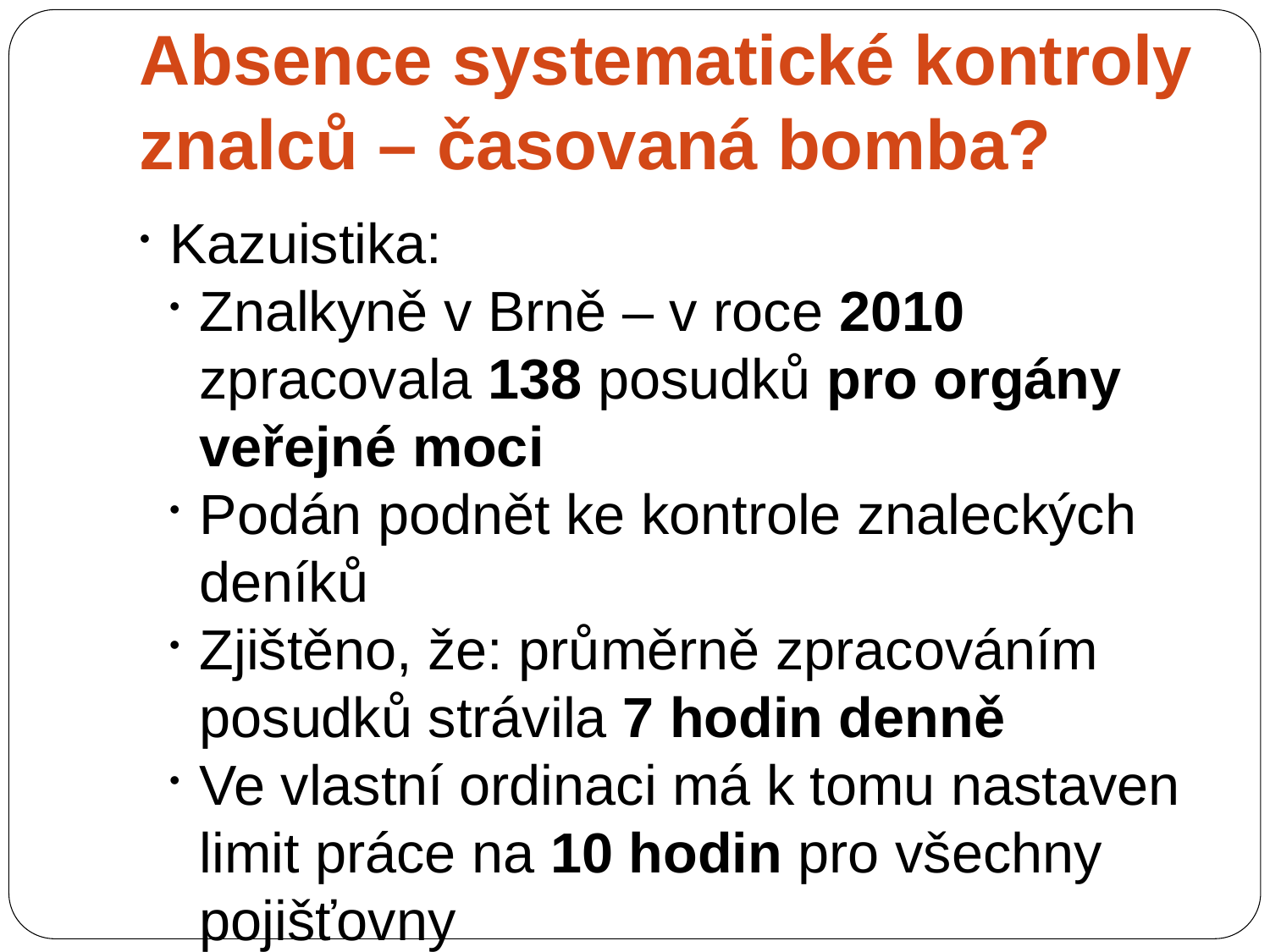

Absence systematické kontroly znalců – časovaná bomba?
Kazuistika:
Znalkyně v Brně – v roce 2010 zpracovala 138 posudků pro orgány veřejné moci
Podán podnět ke kontrole znaleckých deníků
Zjištěno, že: průměrně zpracováním posudků strávila 7 hodin denně
Ve vlastní ordinaci má k tomu nastaven limit práce na 10 hodin pro všechny pojišťovny
(podle web. stránek ordinuje 6,5h/denně)